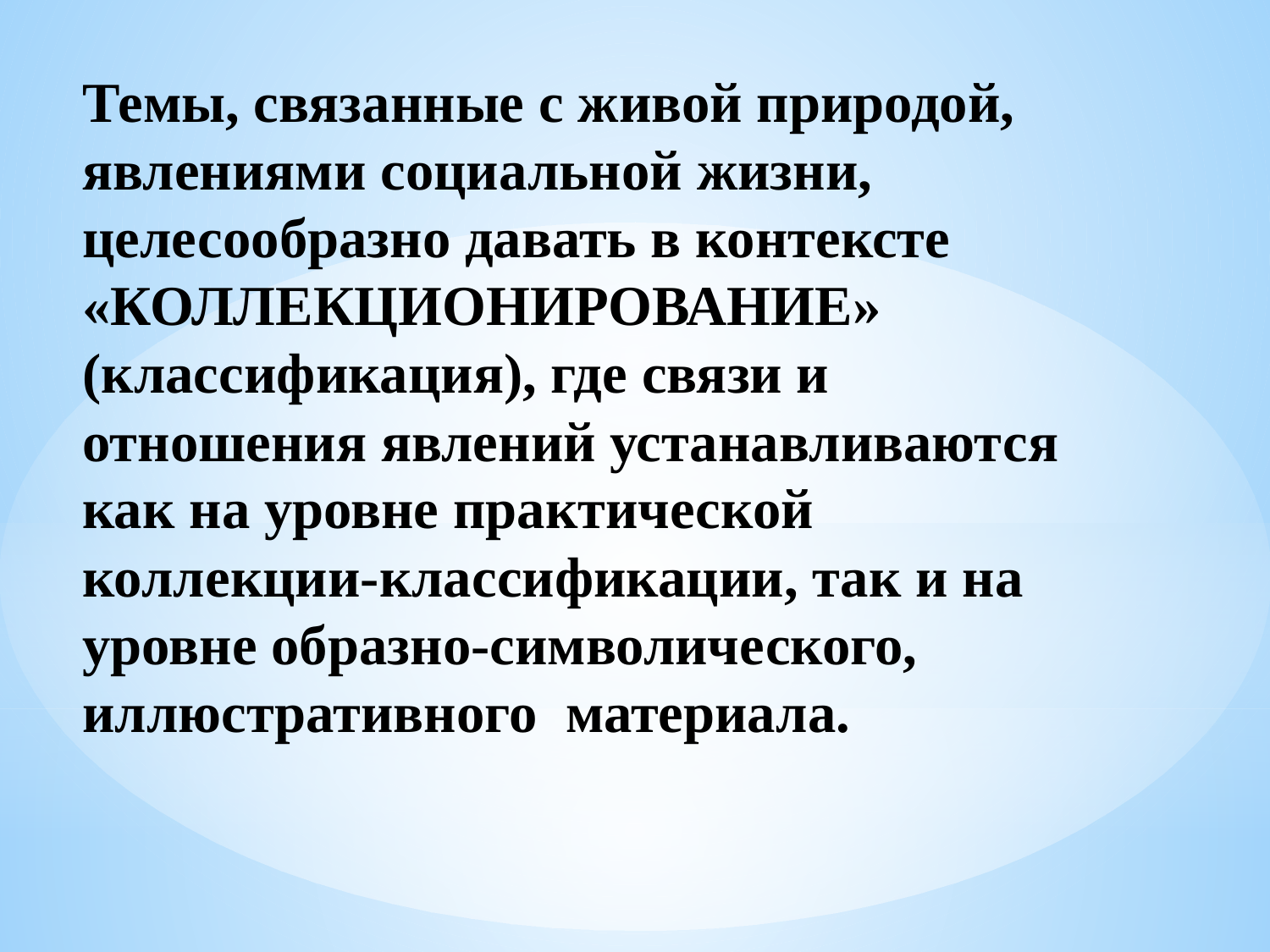

Темы, связанные с живой природой, явлениями социальной жизни, целесообразно давать в контексте «КОЛЛЕКЦИОНИРОВАНИЕ» (классификация), где связи и отношения явлений устанавливаются как на уровне практической коллекции-классификации, так и на уровне образно-символического, иллюстративного  материала.